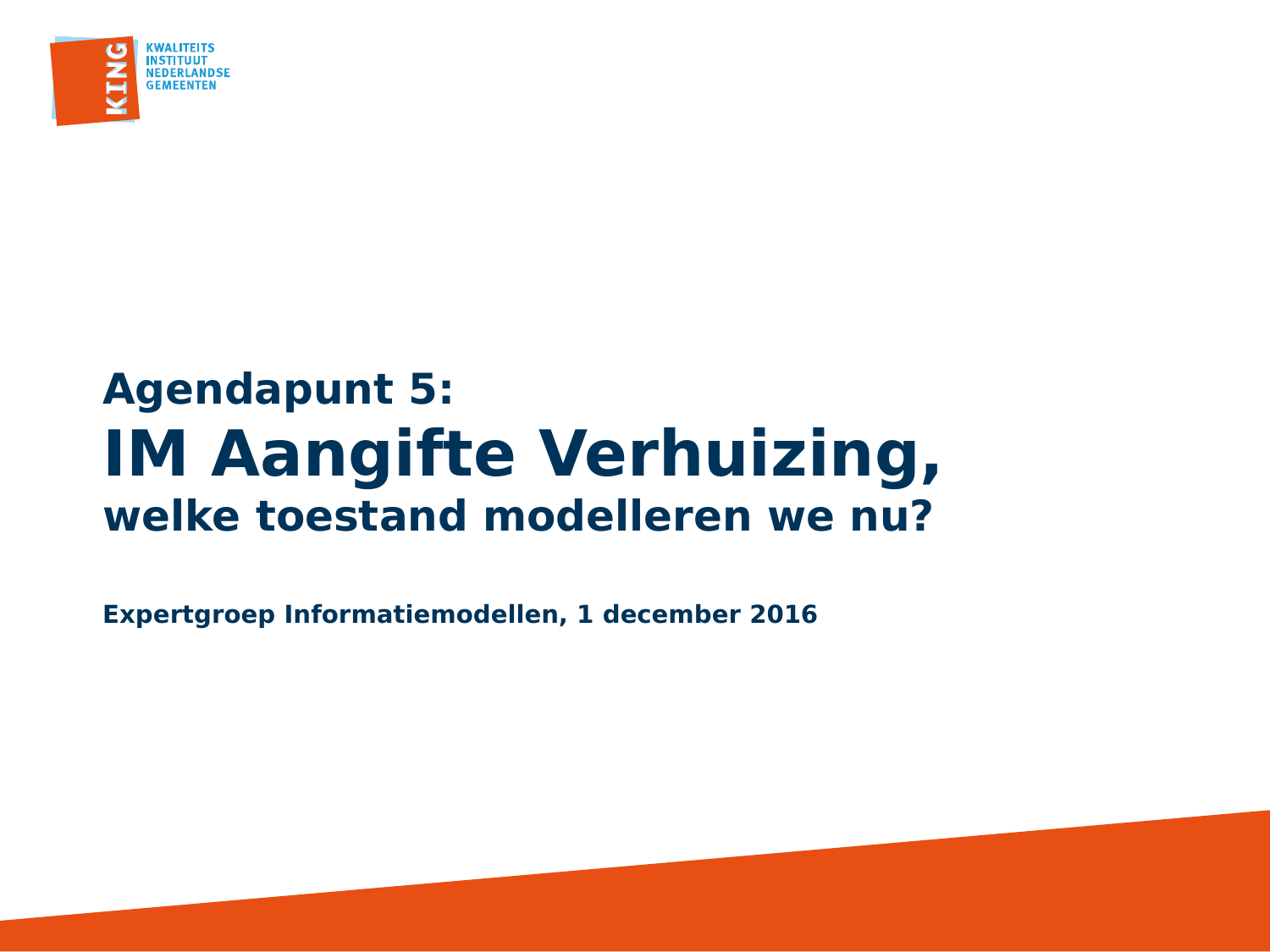

# Agendapunt 5: IM Aangifte Verhuizing, welke toestand modelleren we nu? Expertgroep Informatiemodellen, 1 december 2016